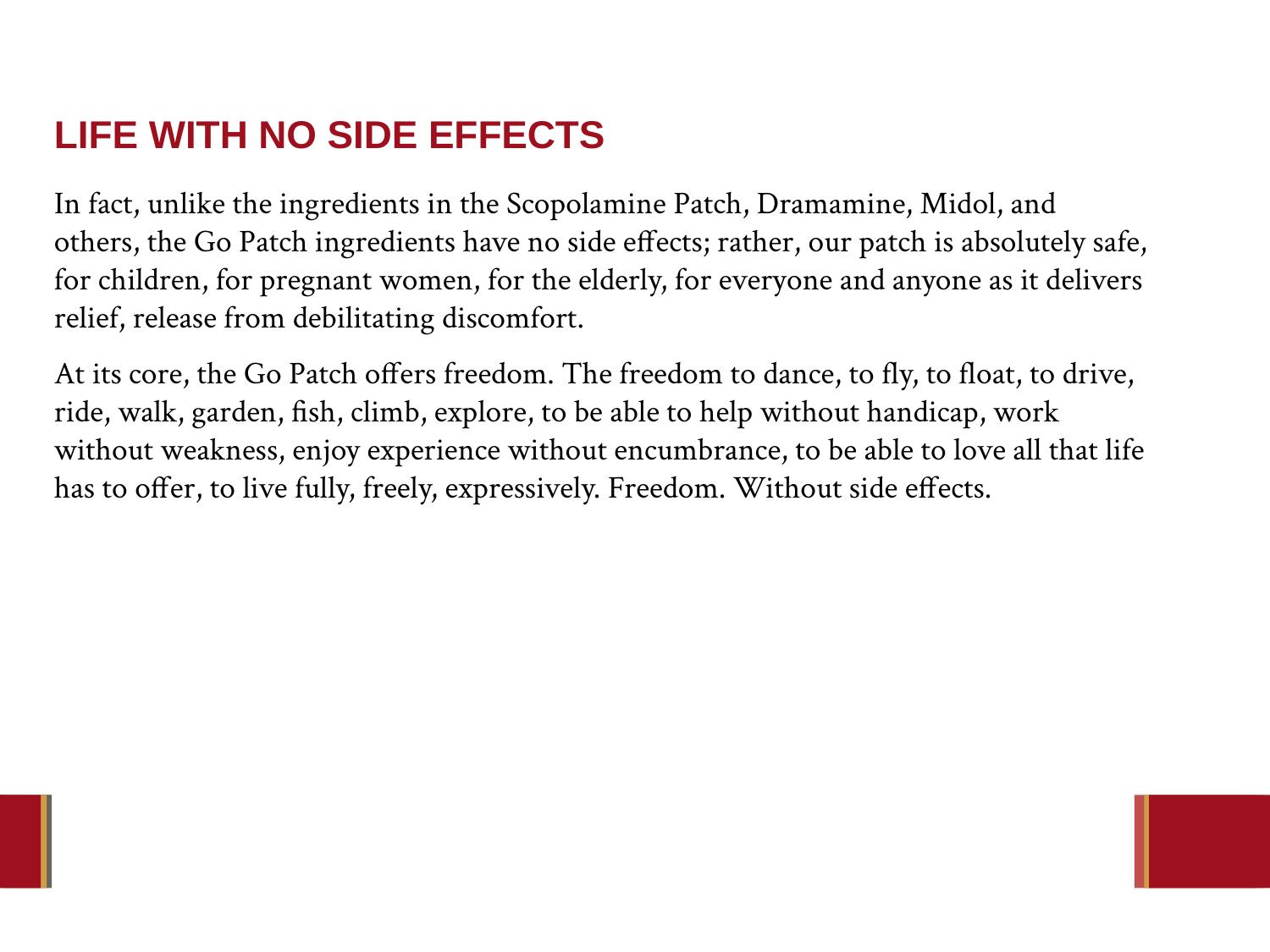

# Life with No Side Effects
In fact, unlike the ingredients in the Scopolamine Patch, Dramamine, Midol, and others, the Go Patch ingredients have no side effects; rather, our patch is absolutely safe, for children, for pregnant women, for the elderly, for everyone and anyone as it delivers relief, release from debilitating discomfort.
At its core, the Go Patch offers freedom. The freedom to dance, to fly, to float, to drive, ride, walk, garden, fish, climb, explore, to be able to help without handicap, work without weakness, enjoy experience without encumbrance, to be able to love all that life has to offer, to live fully, freely, expressively. Freedom. Without side effects.